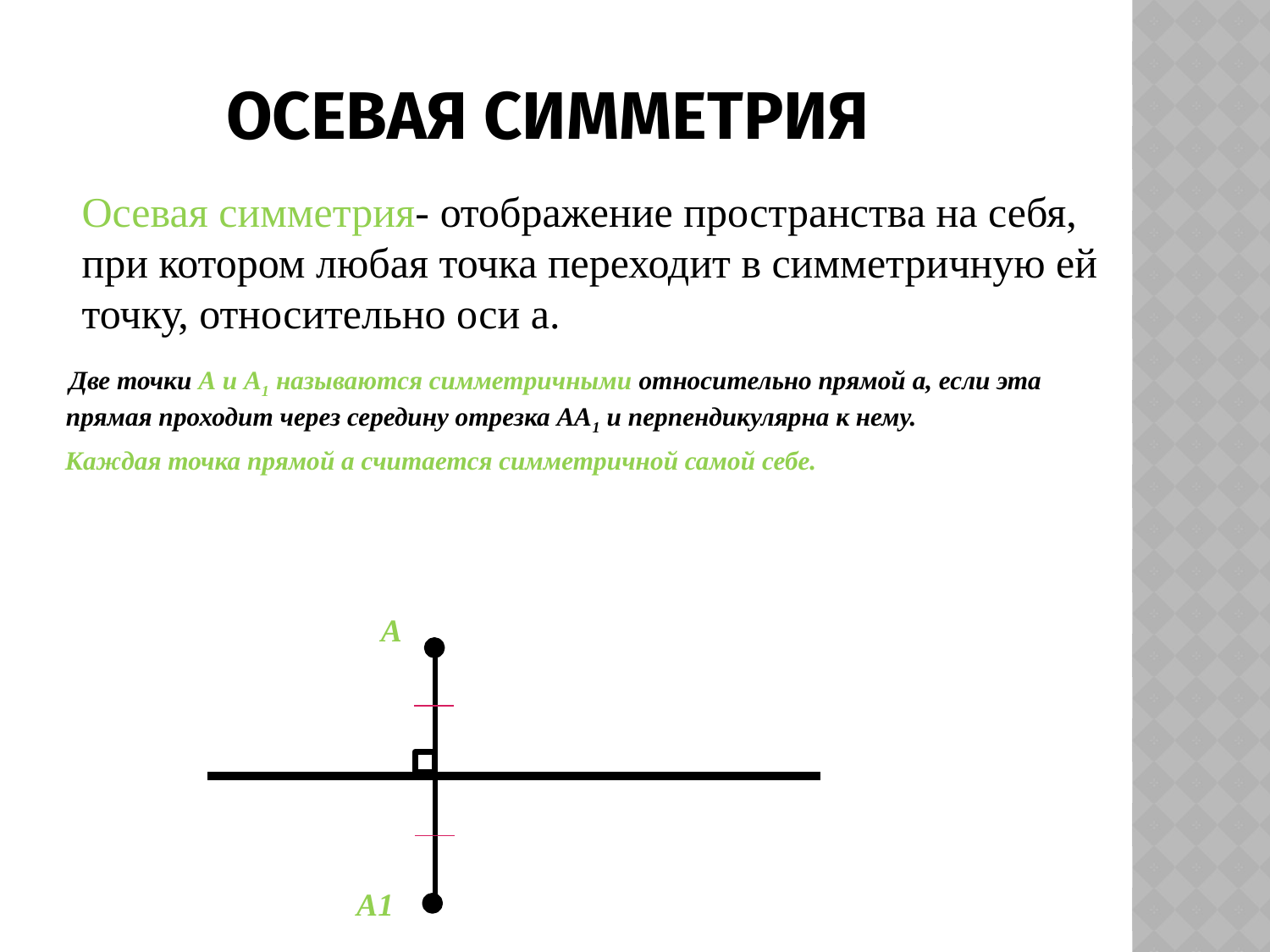

# Осевая симметрия
Осевая симметрия- отображение пространства на себя, при котором любая точка переходит в симметричную ей точку, относительно оси а.
       Две точки А и А1 называются симметричными относительно прямой а, если эта прямая проходит через середину отрезка АА1 и перпендикулярна к нему.
     Каждая точка прямой а считается симметричной самой себе.

А

А1